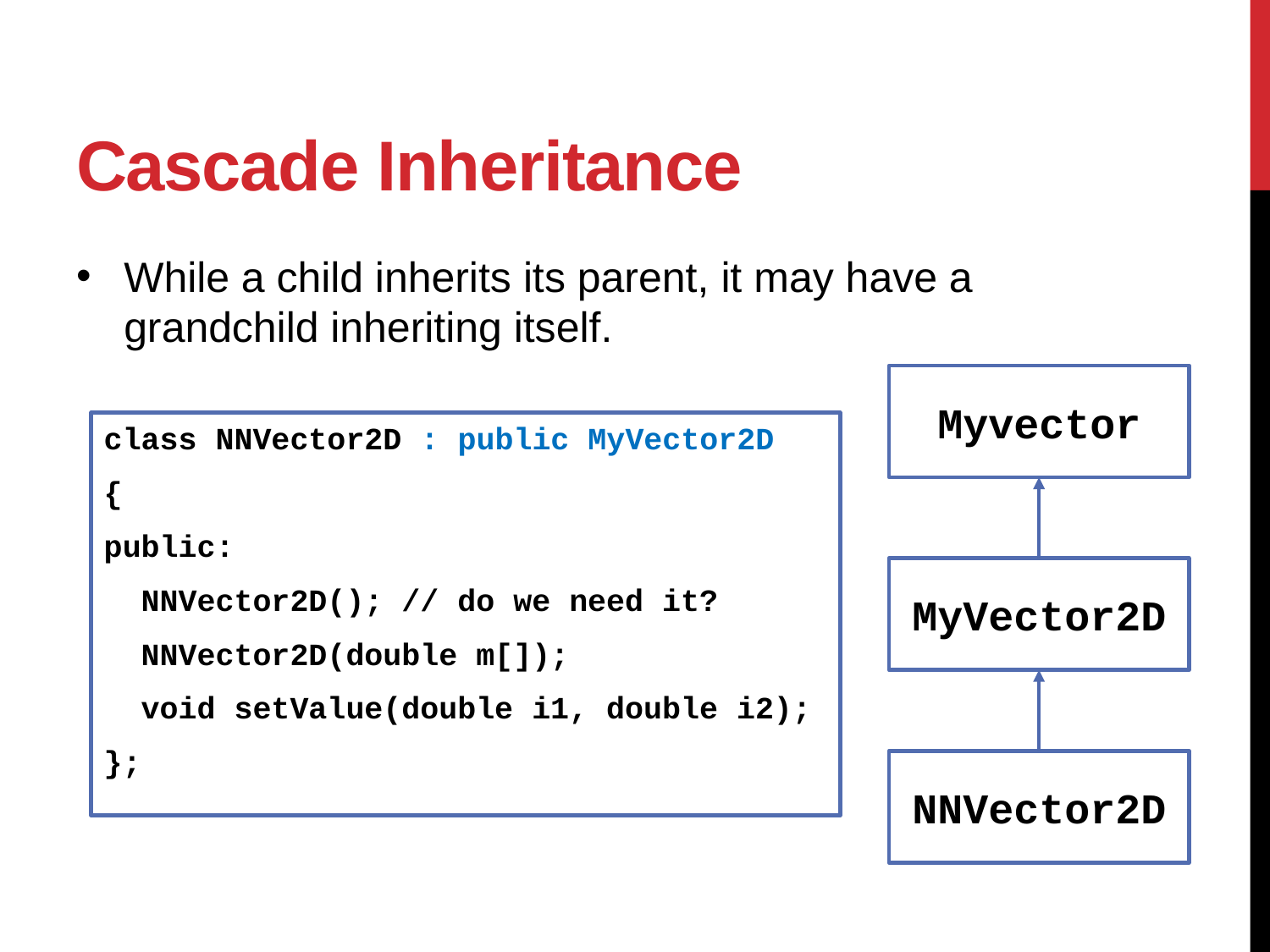

# Cascade Inheritance
While a child inherits its parent, it may have a grandchild inheriting itself.

Myvector
MyVector2D
NNVector2D
class NNVector2D : public MyVector2D
{
public:
  NNVector2D(); // do we need it?
  NNVector2D(double m[]);
  void setValue(double i1, double i2);
};